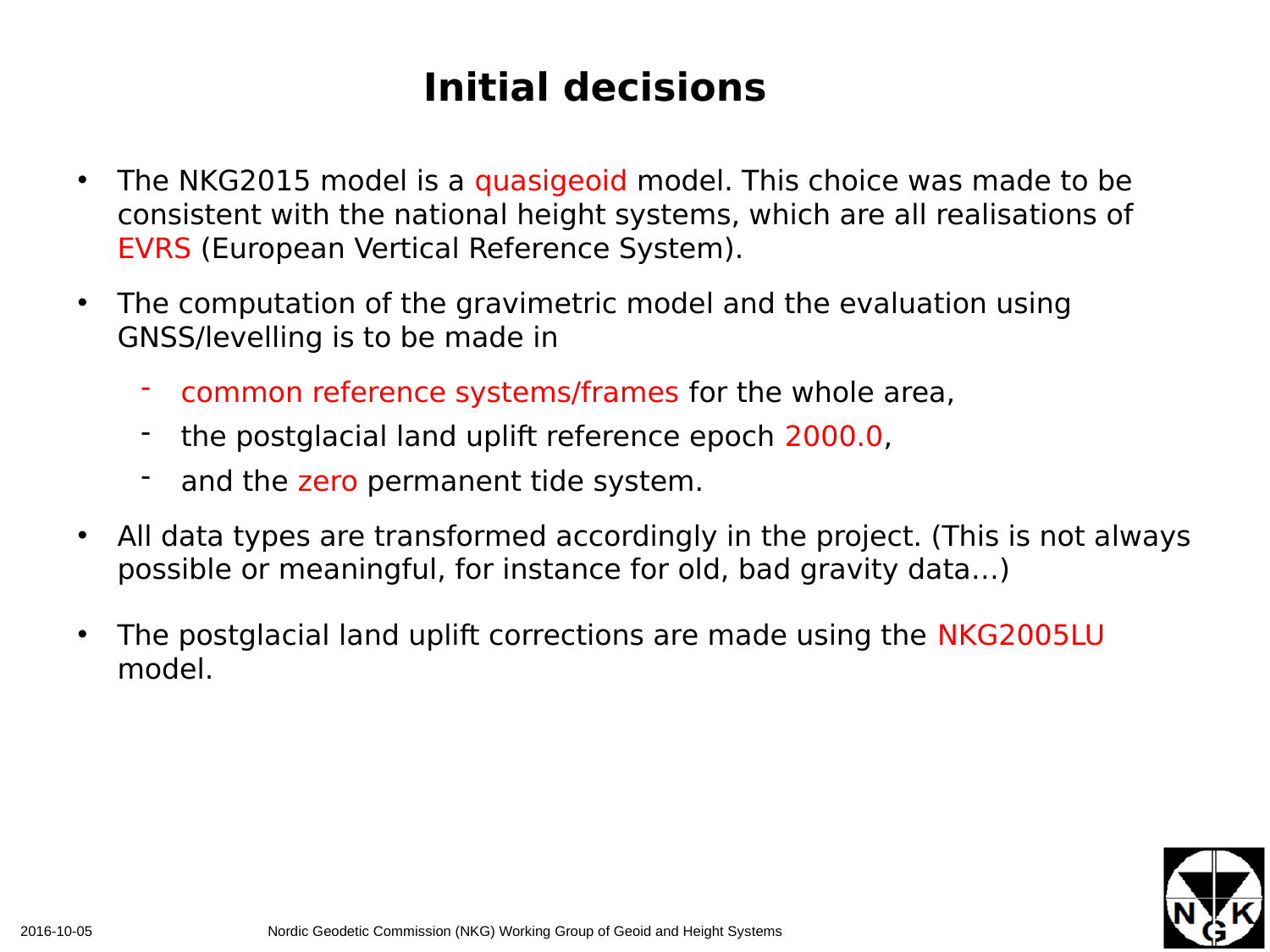

# Initial decisions
The NKG2015 model is a quasigeoid model. This choice was made to be consistent with the national height systems, which are all realisations of EVRS (European Vertical Reference System).
The computation of the gravimetric model and the evaluation using GNSS/levelling is to be made in
common reference systems/frames for the whole area,
the postglacial land uplift reference epoch 2000.0,
and the zero permanent tide system.
All data types are transformed accordingly in the project. (This is not always possible or meaningful, for instance for old, bad gravity data…)
The postglacial land uplift corrections are made using the NKG2005LU model.